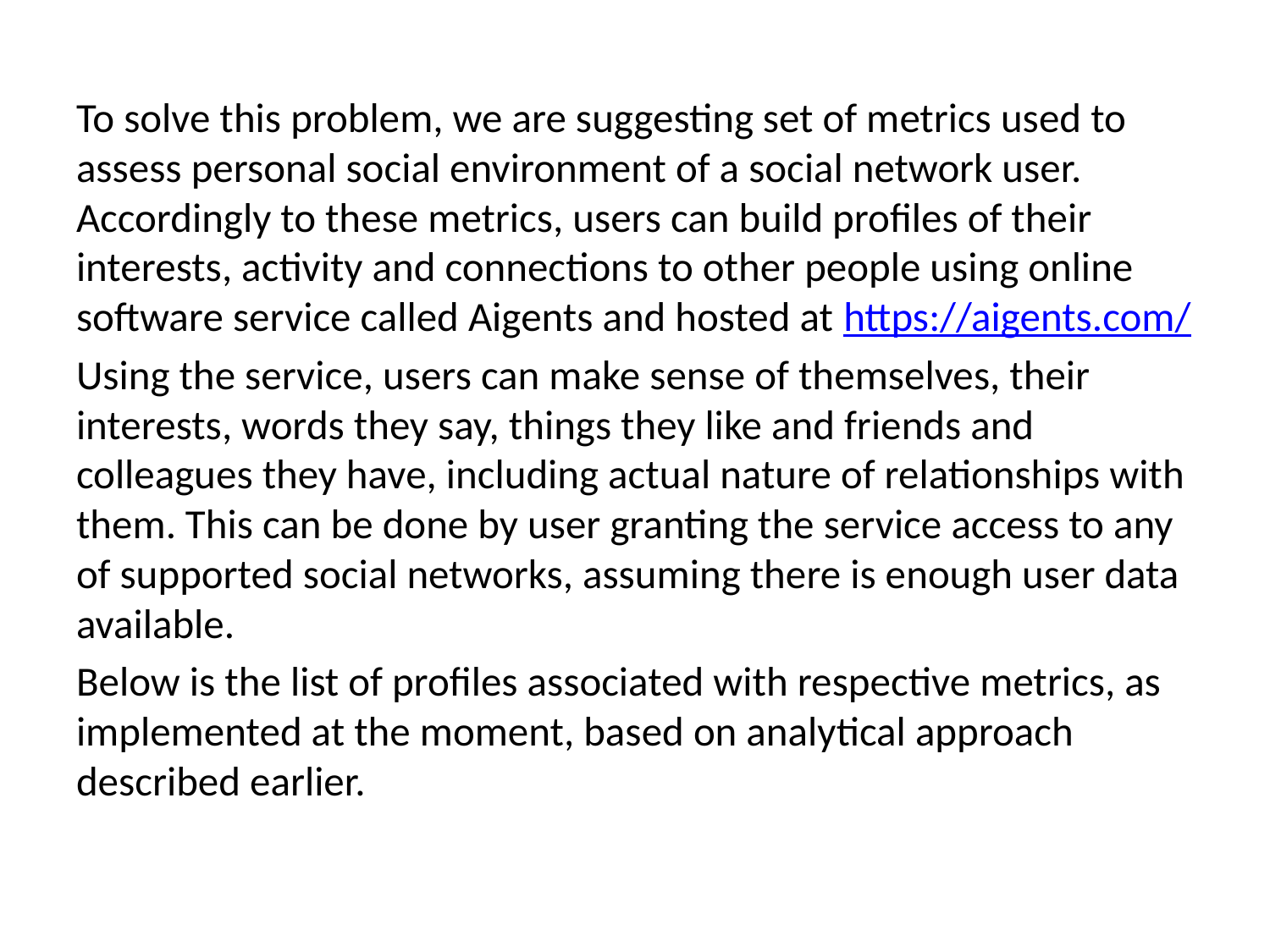

To solve this problem, we are suggesting set of metrics used to assess personal social environment of a social network user. Accordingly to these metrics, users can build profiles of their interests, activity and connections to other people using online software service called Aigents and hosted at https://aigents.com/
Using the service, users can make sense of themselves, their interests, words they say, things they like and friends and colleagues they have, including actual nature of relationships with them. This can be done by user granting the service access to any of supported social networks, assuming there is enough user data available.
Below is the list of profiles associated with respective metrics, as implemented at the moment, based on analytical approach described earlier.